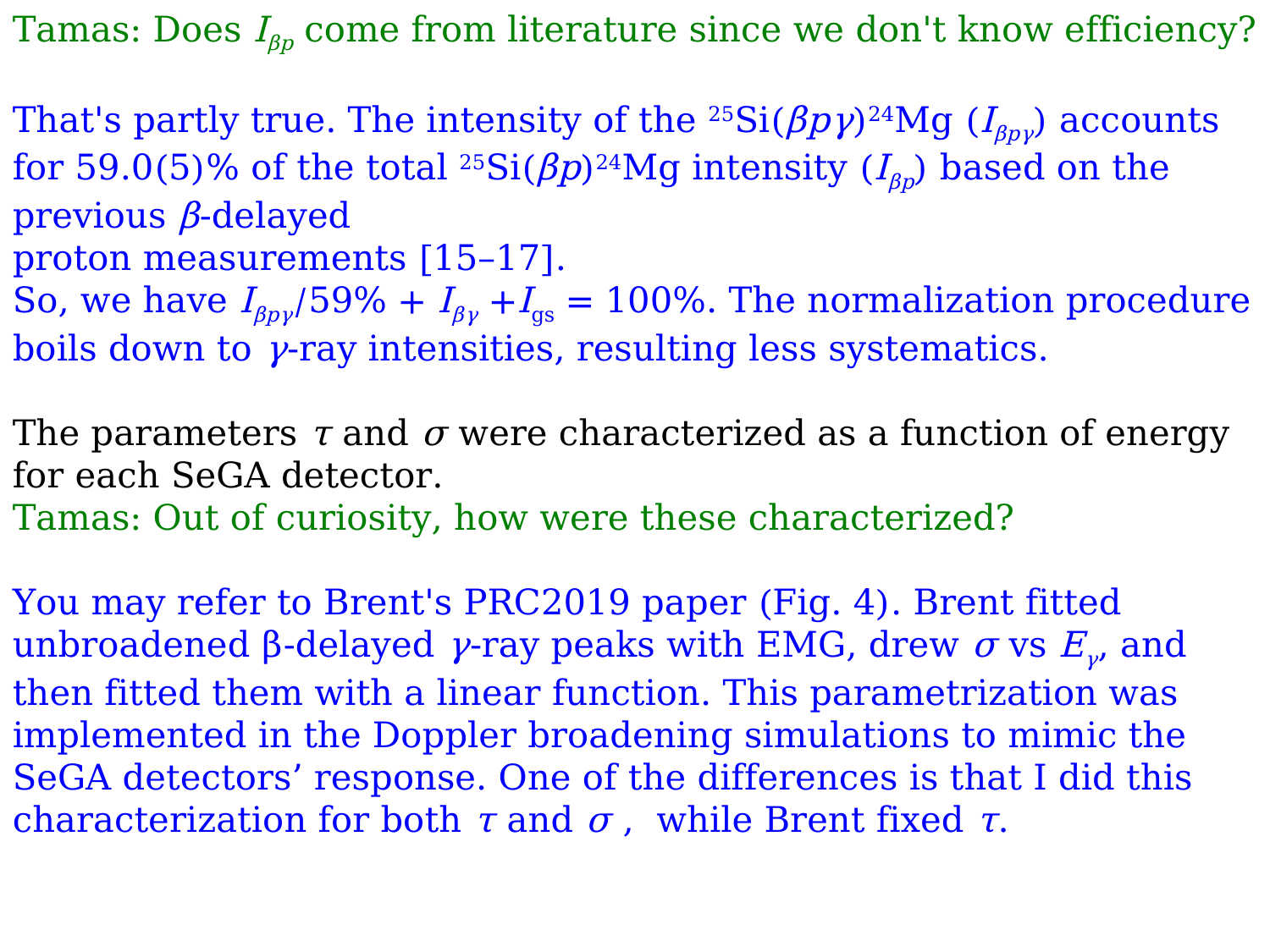

Tamas: Does Iβp come from literature since we don't know efficiency?

That's partly true. The intensity of the 25Si(βpγ)24Mg (Iβpγ) accounts for 59.0(5)% of the total 25Si(βp)24Mg intensity (Iβp) based on the previous β-delayed
proton measurements [15–17].
So, we have Iβpγ/59% + Iβγ +Igs = 100%. The normalization procedure boils down to γ-ray intensities, resulting less systematics.

The parameters τ and σ were characterized as a function of energy for each SeGA detector.
Tamas: Out of curiosity, how were these characterized?

You may refer to Brent's PRC2019 paper (Fig. 4). Brent fitted unbroadened β-delayed γ-ray peaks with EMG, drew σ vs Eγ, and then fitted them with a linear function. This parametrization was implemented in the Doppler broadening simulations to mimic the SeGA detectors’ response. One of the differences is that I did this characterization for both τ and σ ,  while Brent fixed τ.